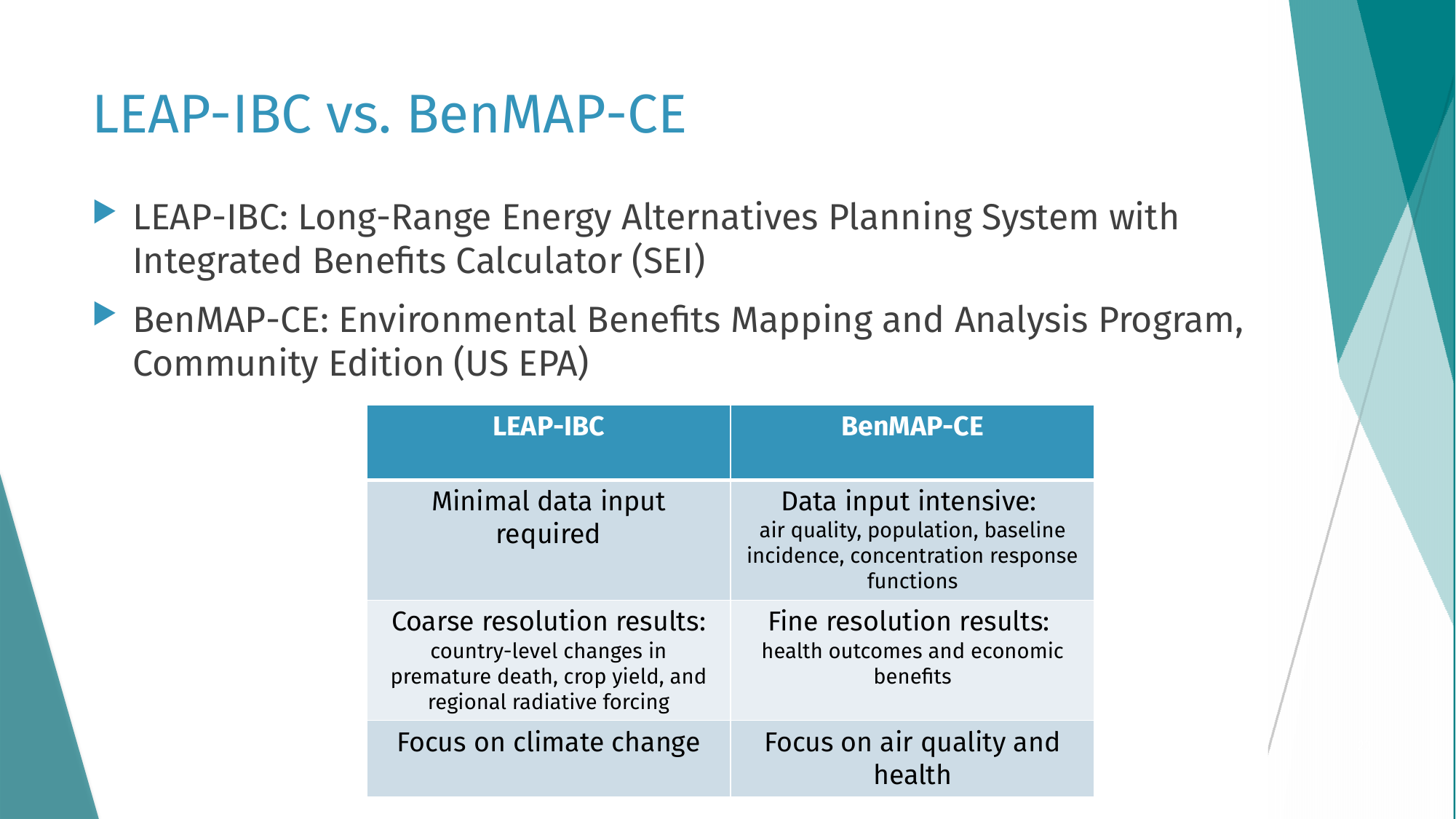

# LEAP-IBC vs. BenMAP-CE
LEAP-IBC: Long-Range Energy Alternatives Planning System with Integrated Benefits Calculator (SEI)
BenMAP-CE: Environmental Benefits Mapping and Analysis Program, Community Edition (US EPA)
| LEAP-IBC | BenMAP-CE |
| --- | --- |
| Minimal data input required | Data input intensive: air quality, population, baseline incidence, concentration response functions |
| Coarse resolution results: country-level changes in premature death, crop yield, and regional radiative forcing | Fine resolution results: health outcomes and economic benefits |
| Focus on climate change | Focus on air quality and health |
23